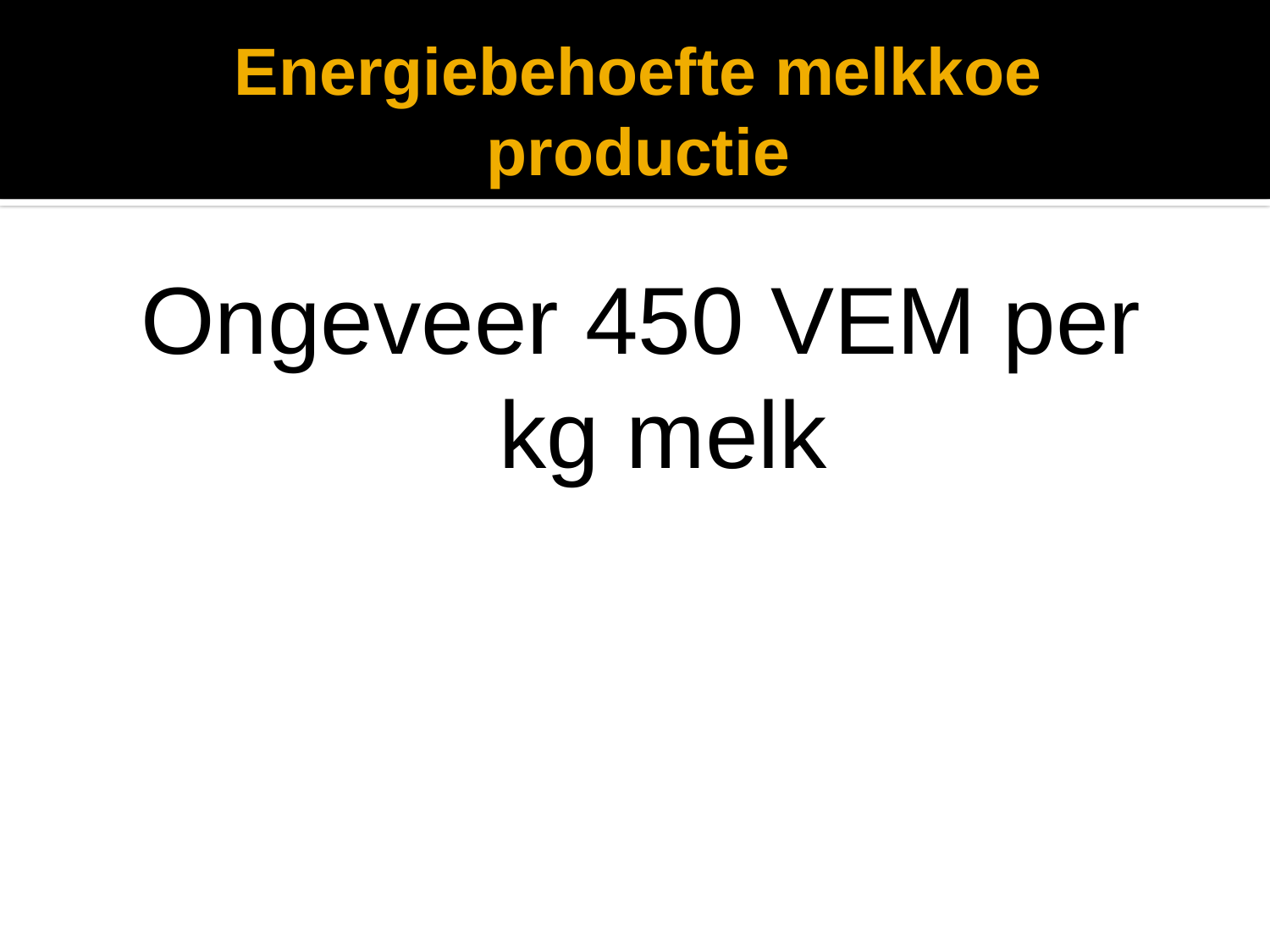

# Energiebehoefte melkkoe productie
Ongeveer 450 VEM per kg melk